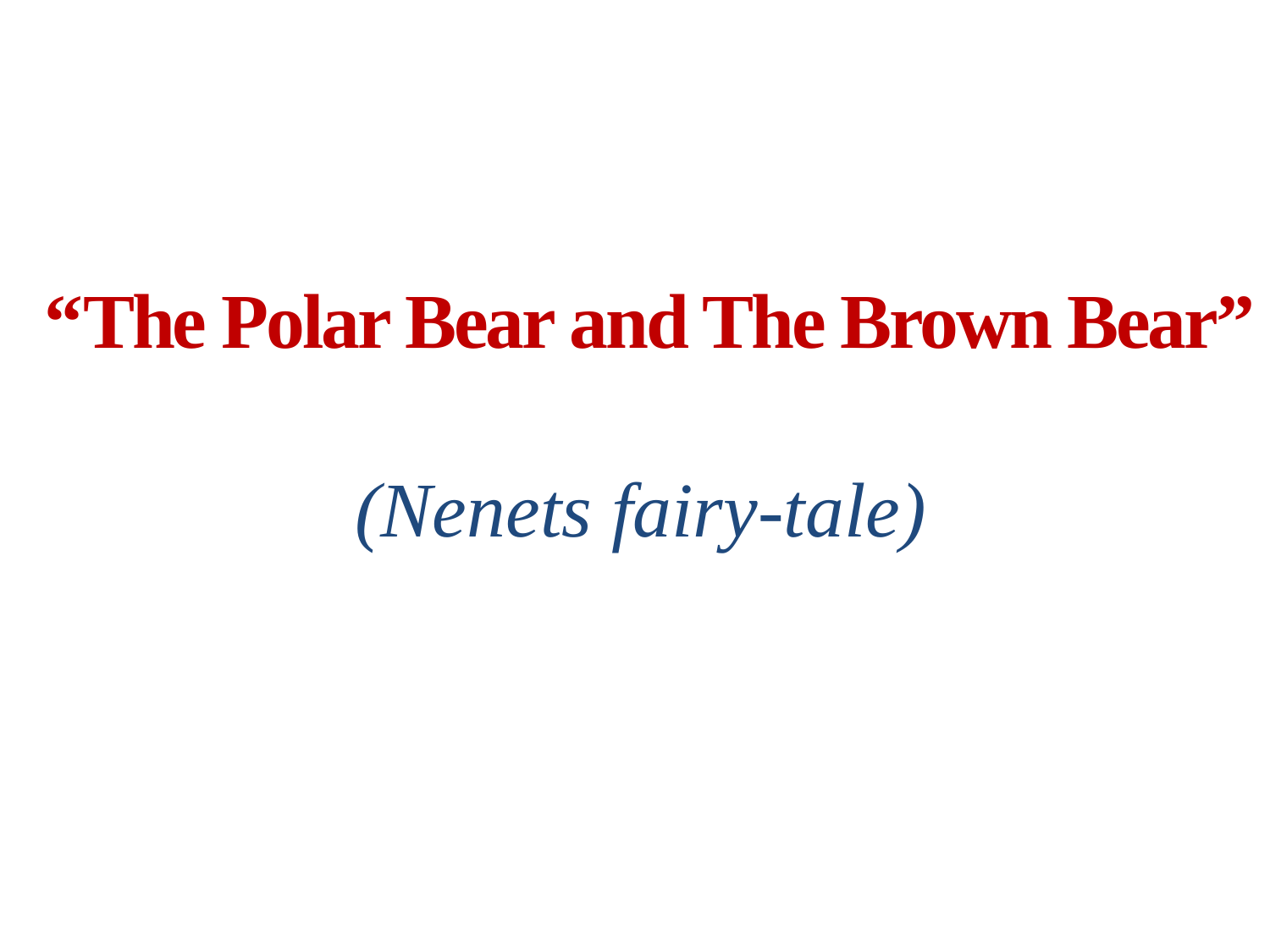

“The Polar Bear and The Brown Bear”
# (Nenets fairy-tale)